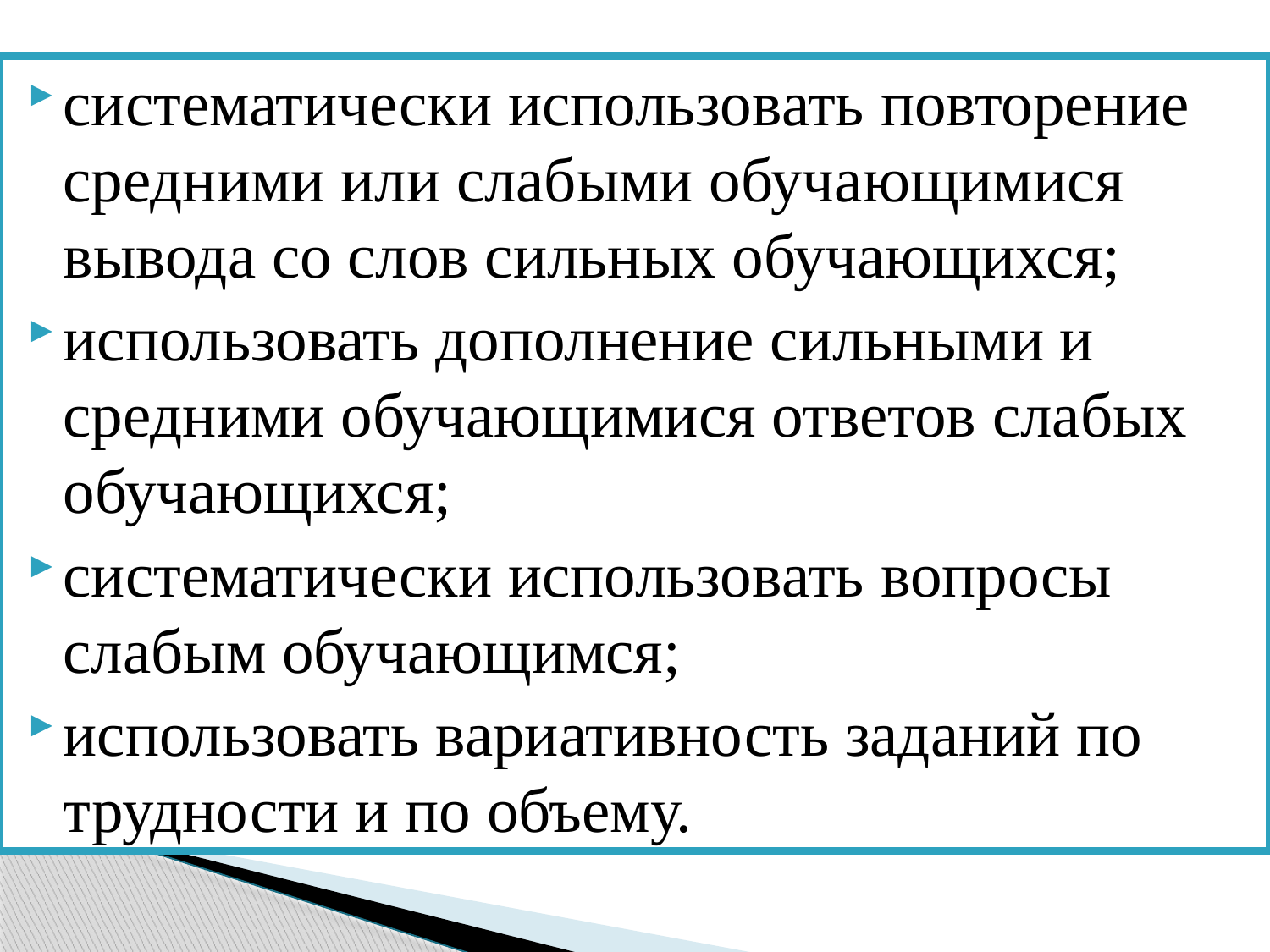

систематически использовать повторение средними или слабыми обучающимися вывода со слов сильных обучающихся;
использовать дополнение сильными и средними обучающимися ответов слабых обучающихся;
систематически использовать вопросы слабым обучающимся;
использовать вариативность заданий по трудности и по объему.